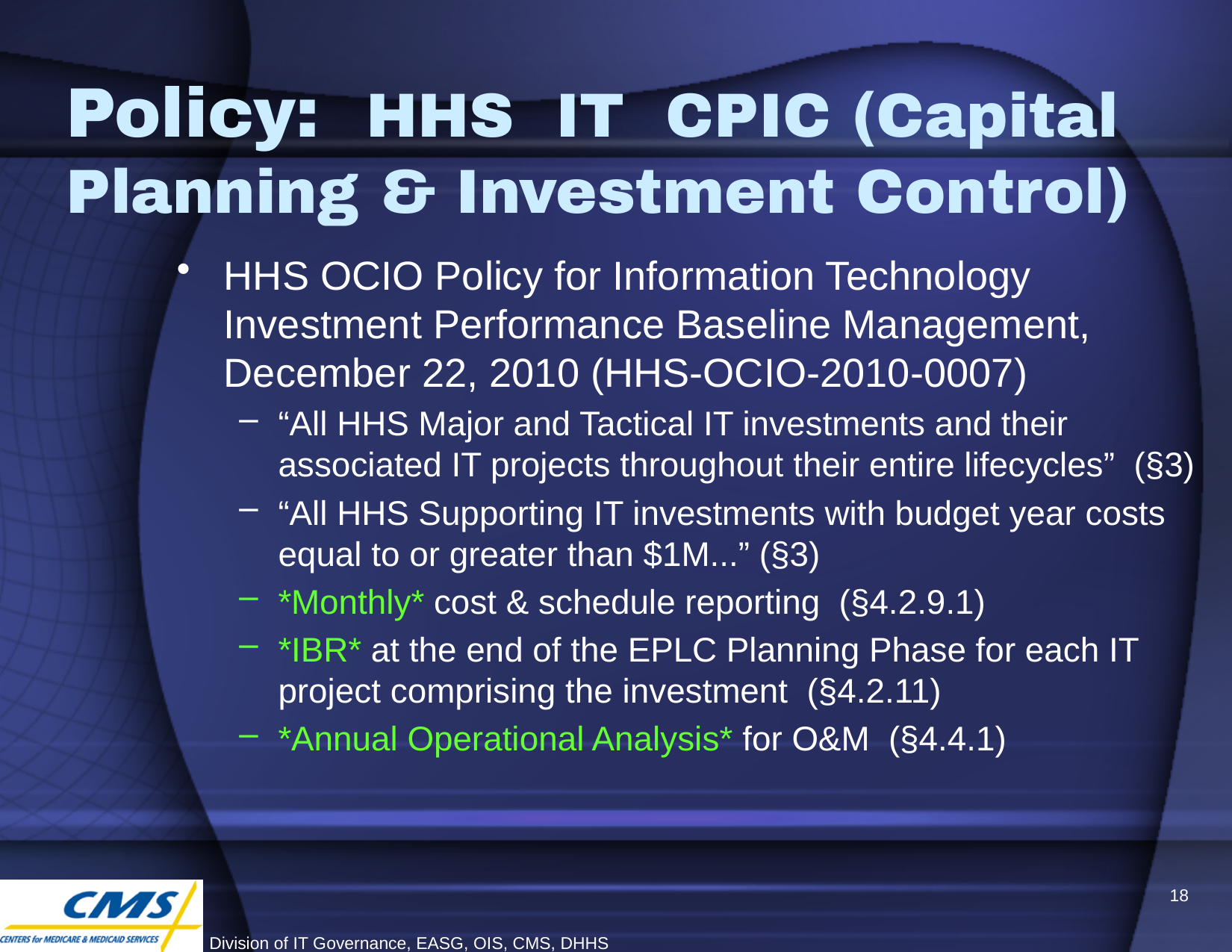

# Policy:  HHS  IT  CPIC (Capital Planning & Investment Control)
HHS OCIO Policy for Information Technology Investment Performance Baseline Management, December 22, 2010 (HHS-OCIO-2010-0007)
“All HHS Major and Tactical IT investments and their associated IT projects throughout their entire lifecycles”  (§3)
“All HHS Supporting IT investments with budget year costs equal to or greater than $1M...” (§3)
*Monthly* cost & schedule reporting  (§4.2.9.1)
*IBR* at the end of the EPLC Planning Phase for each IT project comprising the investment  (§4.2.11)
*Annual Operational Analysis* for O&M  (§4.4.1)
18